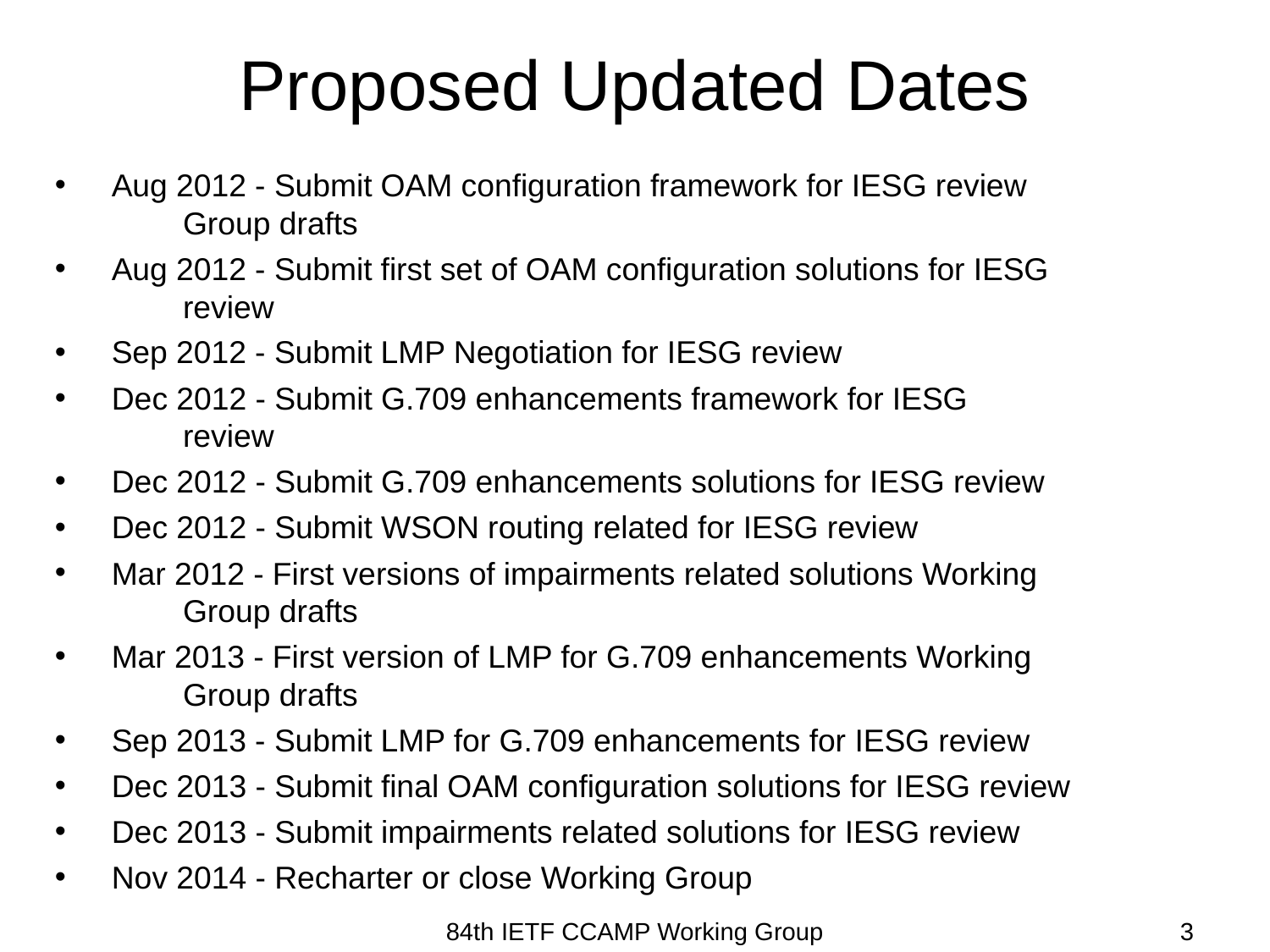

# Proposed Updated Dates
Aug 2012 - Submit OAM configuration framework for IESG review
			Group drafts
Aug 2012 - Submit first set of OAM configuration solutions for IESG
			review
Sep 2012 - Submit LMP Negotiation for IESG review
Dec 2012 - Submit G.709 enhancements framework for IESG
			review
Dec 2012 - Submit G.709 enhancements solutions for IESG review
Dec 2012 - Submit WSON routing related for IESG review
Mar 2012 - First versions of impairments related solutions Working
			Group drafts
Mar 2013 - First version of LMP for G.709 enhancements Working
			Group drafts
Sep 2013 - Submit LMP for G.709 enhancements for IESG review
Dec 2013 - Submit final OAM configuration solutions for IESG review
Dec 2013 - Submit impairments related solutions for IESG review
Nov 2014 - Recharter or close Working Group
84th IETF CCAMP Working Group
3